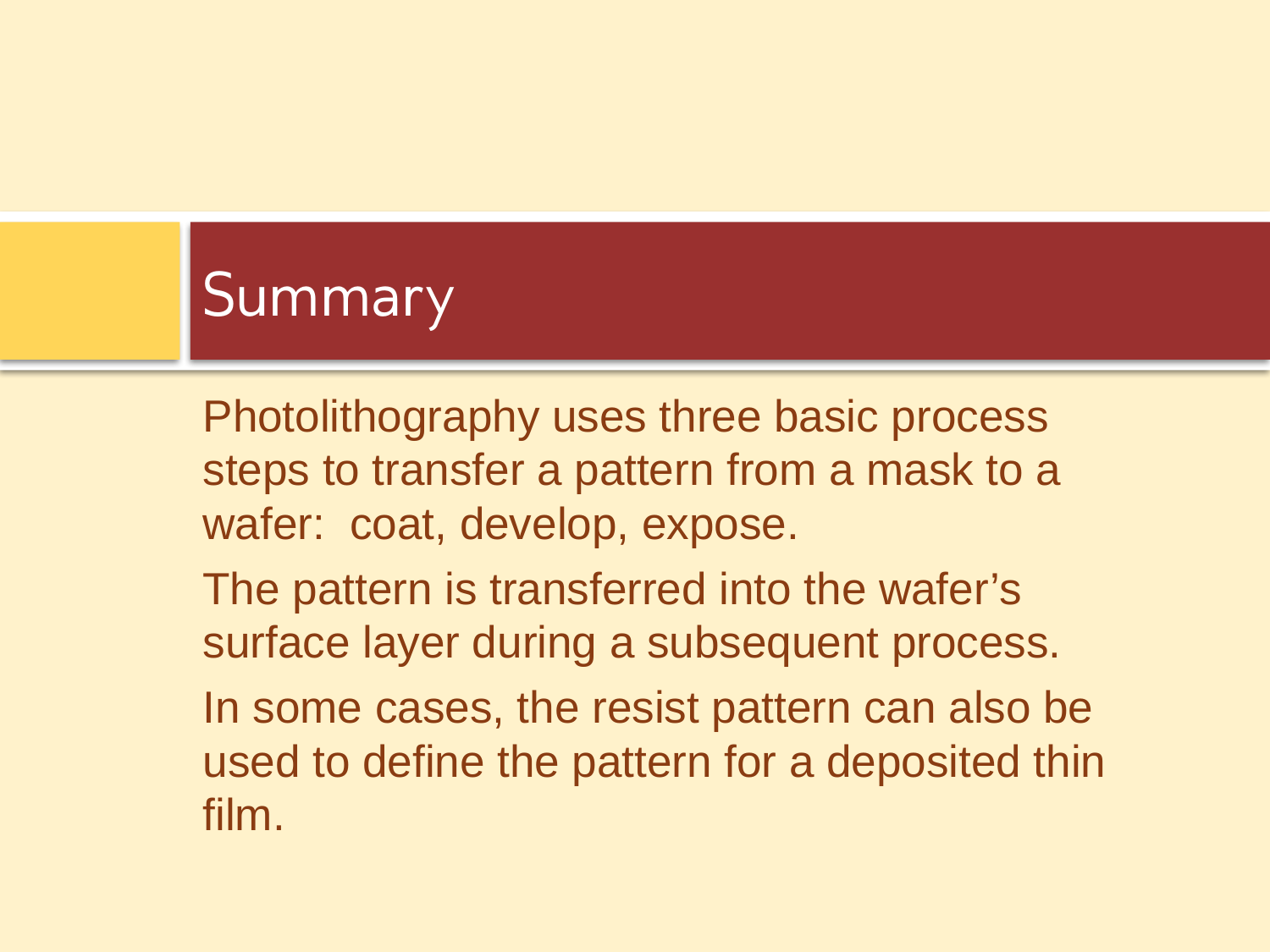

# Summary
Photolithography uses three basic process steps to transfer a pattern from a mask to a wafer:  coat, develop, expose.
The pattern is transferred into the wafer’s surface layer during a subsequent process.
In some cases, the resist pattern can also be used to define the pattern for a deposited thin film.